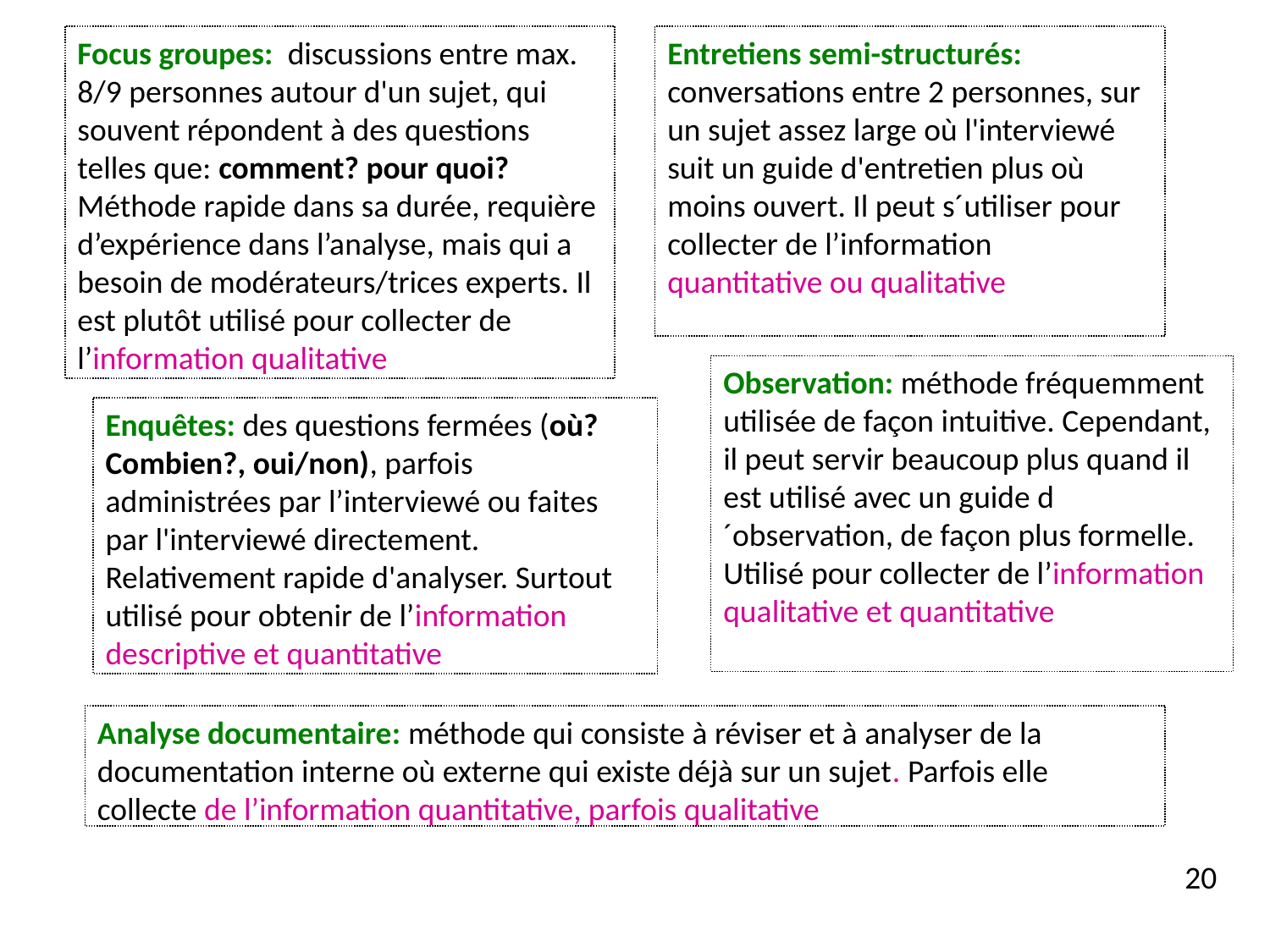

Focus groupes:  discussions entre max. 8/9 personnes autour d'un sujet, qui souvent répondent à des questions telles que: comment? pour quoi? Méthode rapide dans sa durée, requière d’expérience dans l’analyse, mais qui a besoin de modérateurs/trices experts. Il est plutôt utilisé pour collecter de l’information qualitative
Entretiens semi-structurés:
conversations entre 2 personnes, sur un sujet assez large où l'interviewé suit un guide d'entretien plus où moins ouvert. Il peut s´utiliser pour collecter de l’information quantitative ou qualitative
Observation: méthode fréquemment utilisée de façon intuitive. Cependant, il peut servir beaucoup plus quand il est utilisé avec un guide d´observation, de façon plus formelle. Utilisé pour collecter de l’information qualitative et quantitative
Enquêtes: des questions fermées (où? Combien?, oui/non), parfois administrées par l’interviewé ou faites par l'interviewé directement. Relativement rapide d'analyser. Surtout utilisé pour obtenir de l’information descriptive et quantitative
Analyse documentaire: méthode qui consiste à réviser et à analyser de la documentation interne où externe qui existe déjà sur un sujet. Parfois elle collecte de l’information quantitative, parfois qualitative
20